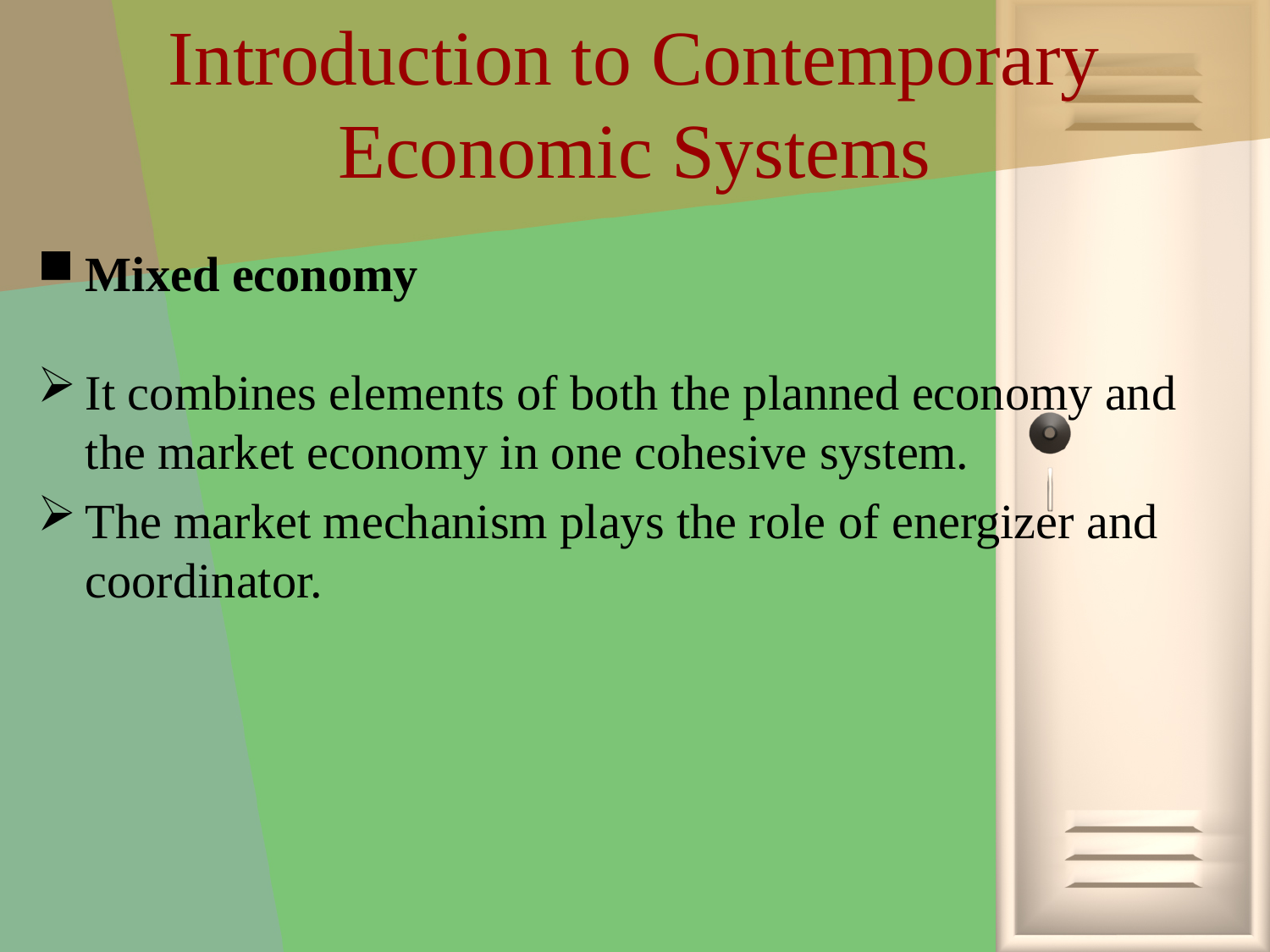

# Introduction to Contemporary Economic Systems
Mixed economy

It combines elements of both the planned economy and the market economy in one cohesive system.
The market mechanism plays the role of energizer and coordinator.